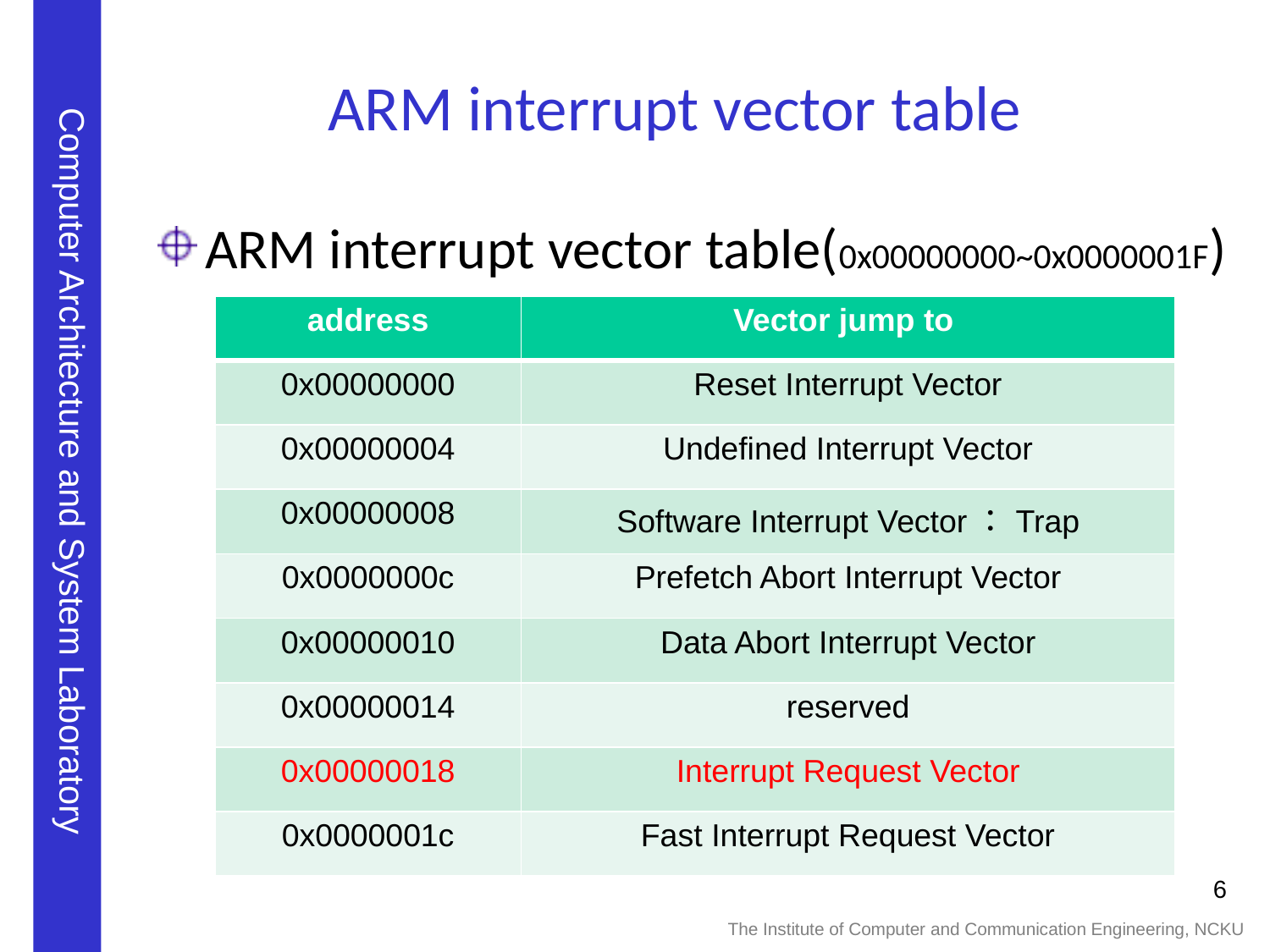

# ARM interrupt vector table
ARM interrupt vector table(0x00000000~0x0000001F)
| address | Vector jump to |
| --- | --- |
| 0x00000000 | Reset Interrupt Vector |
| 0x00000004 | Undefined Interrupt Vector |
| 0x00000008 | Software Interrupt Vector：Trap |
| 0x0000000c | Prefetch Abort Interrupt Vector |
| 0x00000010 | Data Abort Interrupt Vector |
| 0x00000014 | reserved |
| 0x00000018 | Interrupt Request Vector |
| 0x0000001c | Fast Interrupt Request Vector |
6